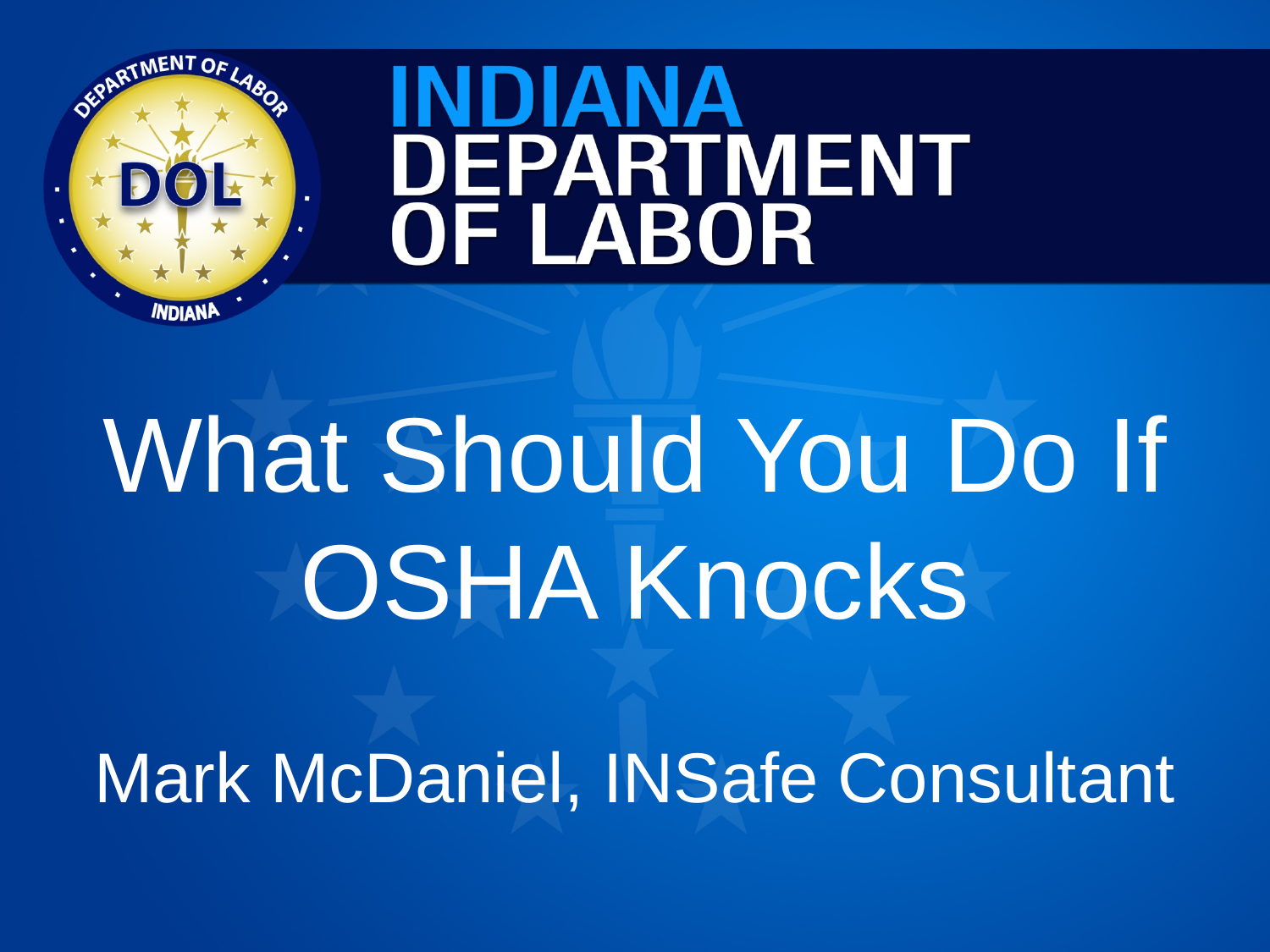

# What Should You Do If OSHA Knocks

Mark McDaniel, INSafe Consultant